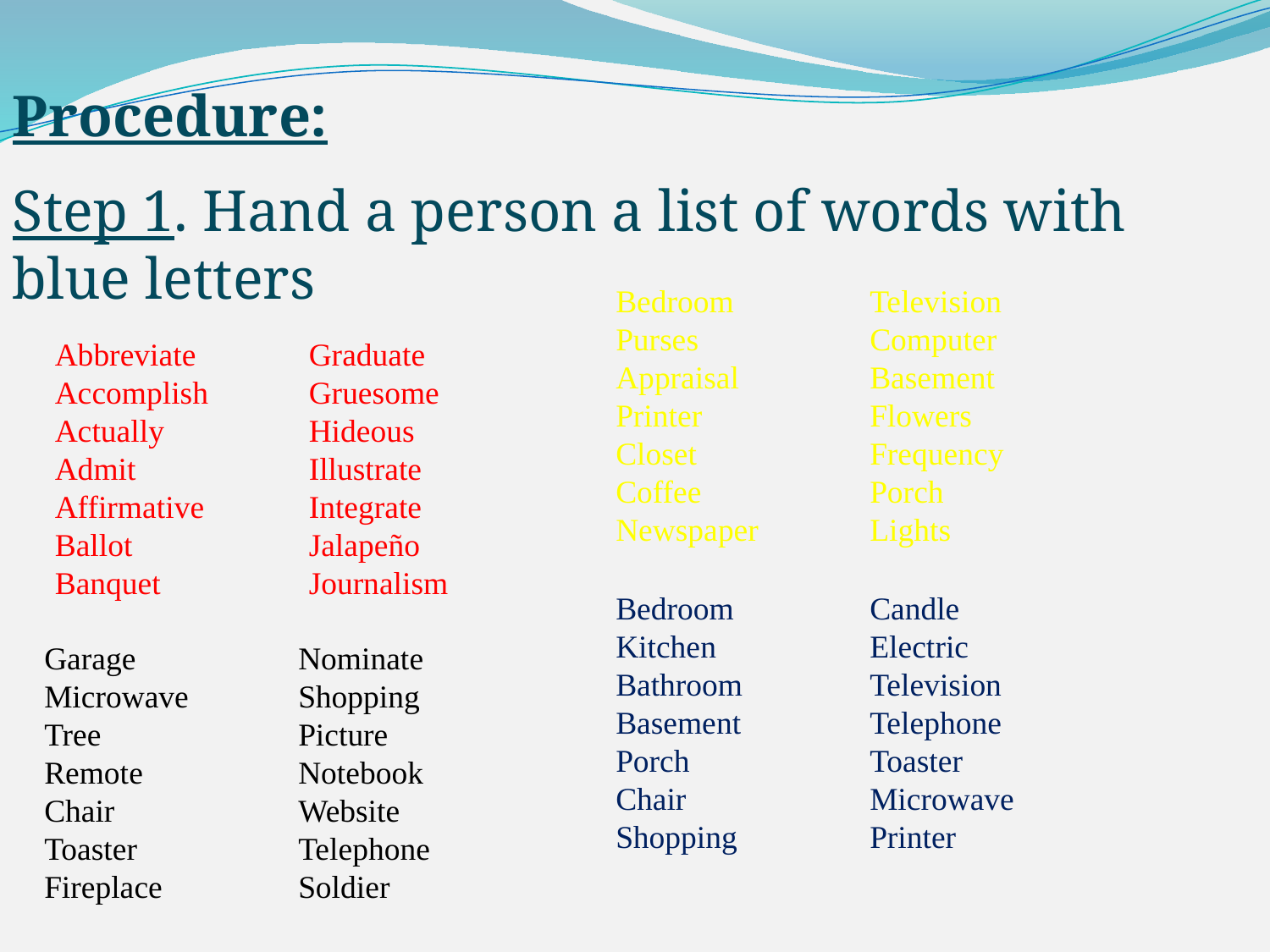

Procedure:
Step 1. Hand a person a list of words with blue letters
Bedroom		Television
Purses		Computer
Appraisal		Basement
Printer		Flowers
Closet		Frequency
Coffee		Porch
Newspaper	Lights
Abbreviate	Graduate
Accomplish	Gruesome
Actually		Hideous
Admit		Illustrate
Affirmative	Integrate
Ballot		Jalapeño
Banquet		Journalism
Bedroom 		Candle
Kitchen		Electric
Bathroom	Television
Basement		Telephone
Porch		Toaster
Chair		Microwave
Shopping		Printer

Garage		Nominate
Microwave	Shopping
Tree		Picture
Remote		Notebook
Chair		Website
Toaster		Telephone
Fireplace		Soldier